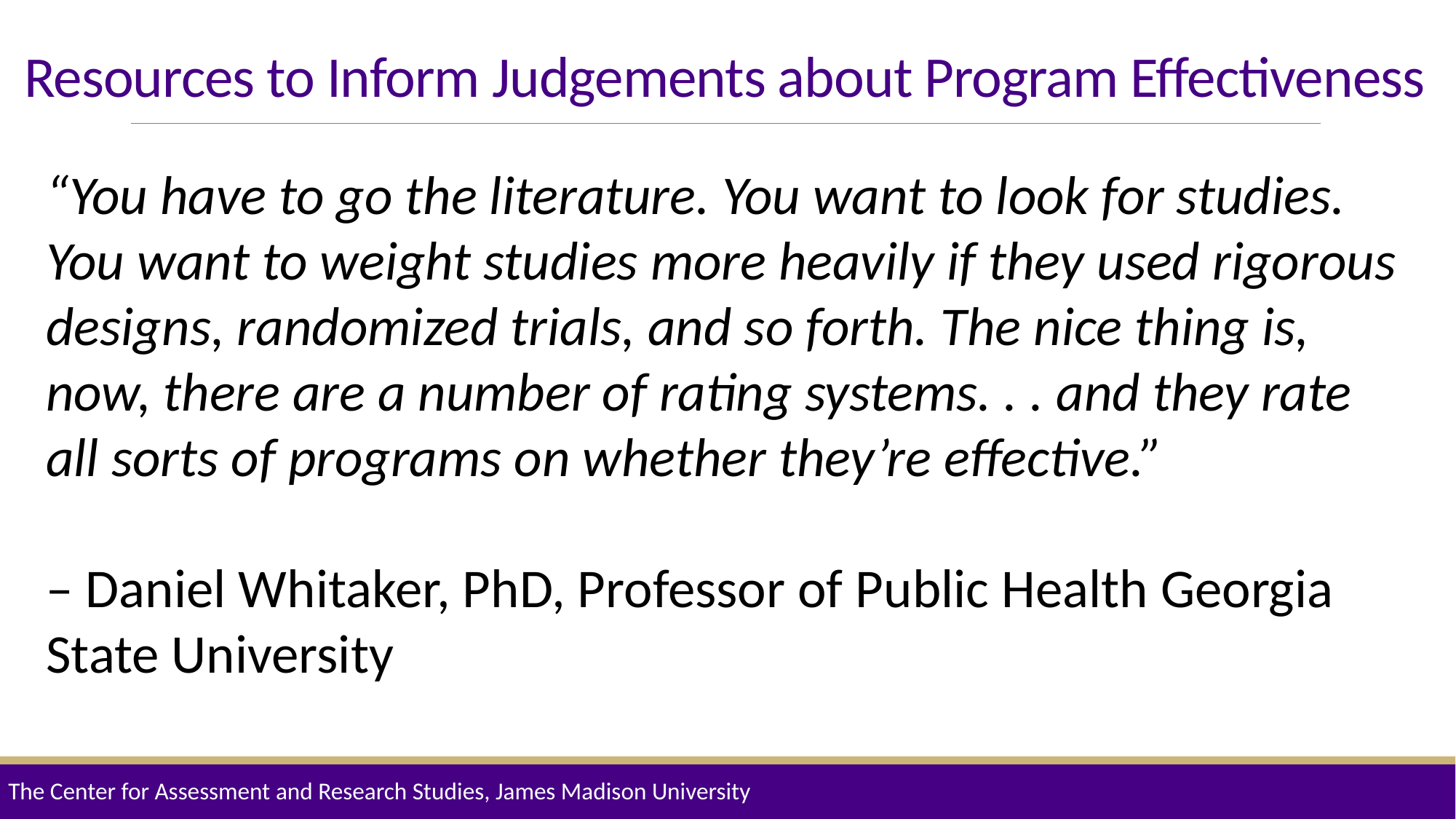

# Resources to Inform Judgements about Program Effectiveness
“You have to go the literature. You want to look for studies. You want to weight studies more heavily if they used rigorous designs, randomized trials, and so forth. The nice thing is, now, there are a number of rating systems. . . and they rate  all sorts of programs on whether they’re effective.”

– Daniel Whitaker, PhD, Professor of Public Health Georgia State University
The Center for Assessment and Research Studies, James Madison University